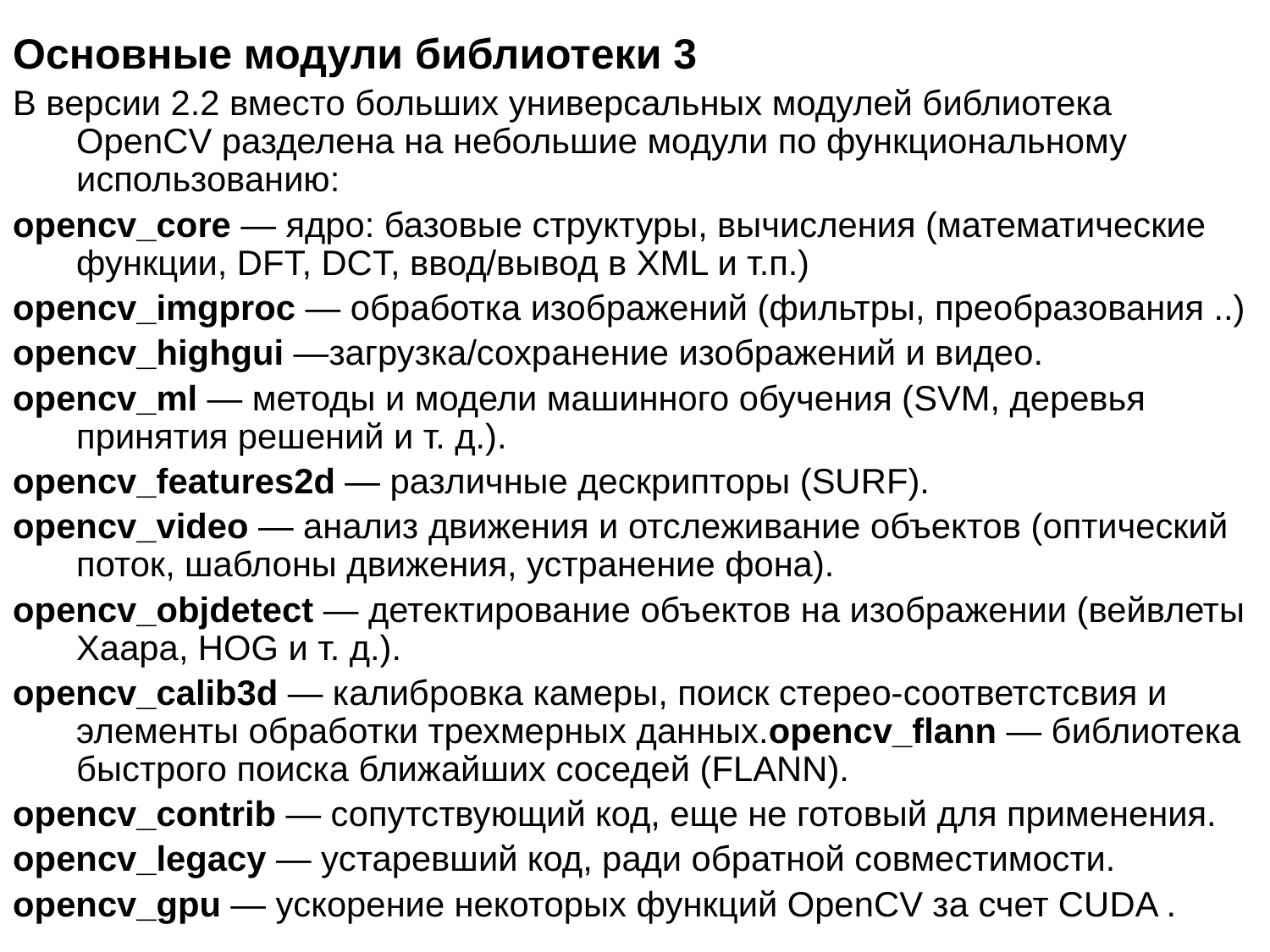

Основные модули библиотеки 3
В версии 2.2 вместо больших универсальных модулей библиотека OpenCV разделена на небольшие модули по функциональному использованию:
opencv_core — ядро: базовые структуры, вычисления (математические функции, DFT, DCT, ввод/вывод в XML и т.п.)
opencv_imgproc — обработка изображений (фильтры, преобразования ..)
opencv_highgui —загрузка/сохранение изображений и видео.
opencv_ml — методы и модели машинного обучения (SVM, деревья принятия решений и т. д.).
opencv_features2d — различные дескрипторы (SURF).
opencv_video — анализ движения и отслеживание объектов (оптический поток, шаблоны движения, устранение фона).
opencv_objdetect — детектирование объектов на изображении (вейвлеты Хаара, HOG и т. д.).
opencv_calib3d — калибровка камеры, поиск стерео-соответстсвия и элементы обработки трехмерных данных.opencv_flann — библиотека быстрого поиска ближайших соседей (FLANN).
opencv_contrib — сопутствующий код, еще не готовый для применения.
opencv_legacy — устаревший код, ради обратной совместимости.
opencv_gpu — ускорение некоторых функций OpenCV за счет CUDA .